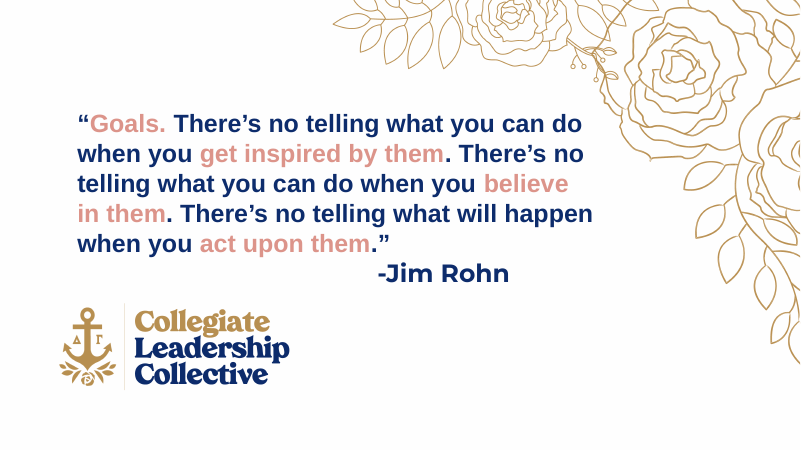

“Goals. There’s no telling what you can do when you get inspired by them. There’s no telling what you can do when you believe in them. There’s no telling what will happen when you act upon them.”
		-Jim Rohn